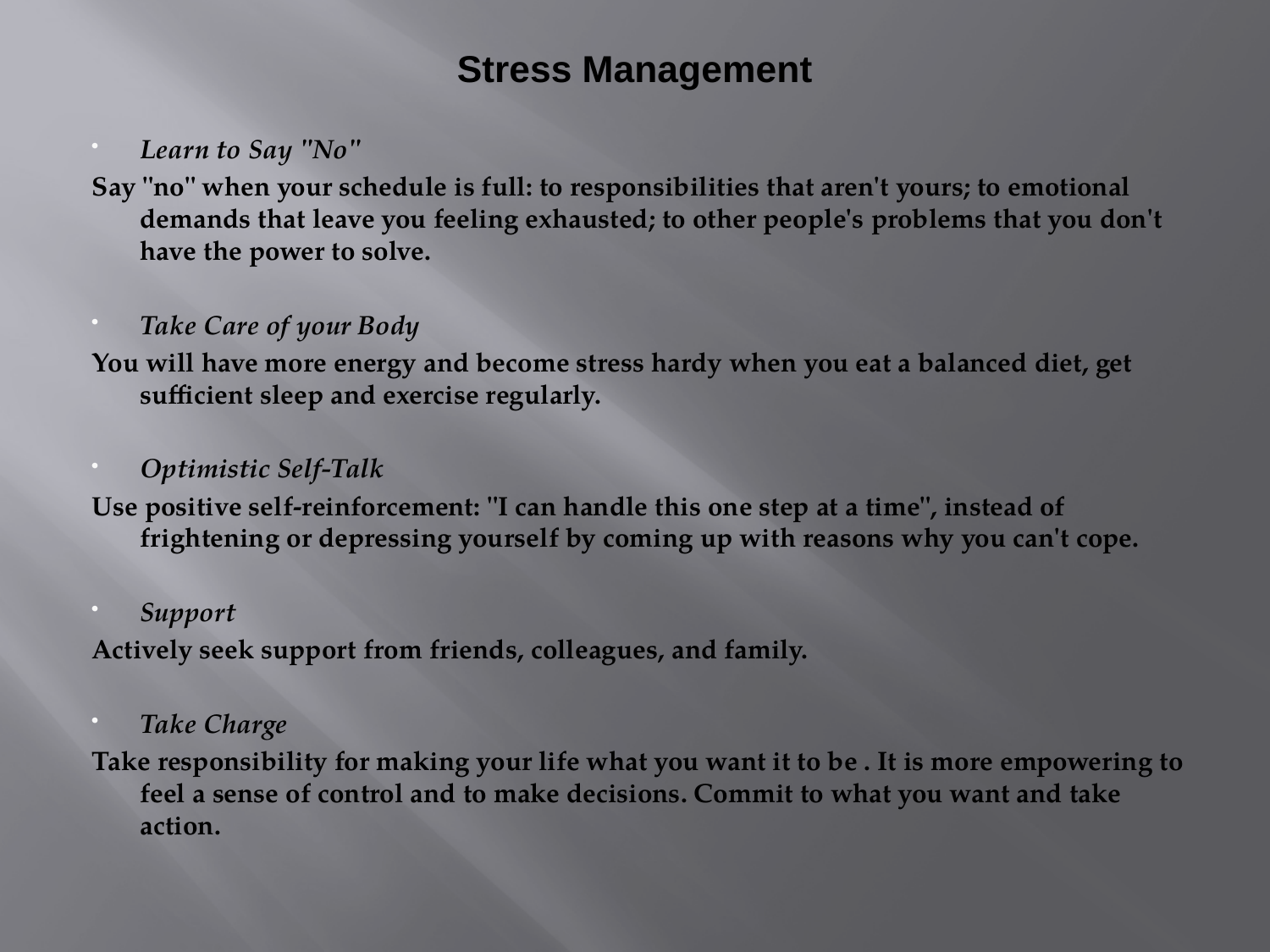

# Stress Management
Learn to Say "No"
Say "no" when your schedule is full: to responsibilities that aren't yours; to emotional demands that leave you feeling exhausted; to other people's problems that you don't have the power to solve.

Take Care of your Body
You will have more energy and become stress hardy when you eat a balanced diet, get sufficient sleep and exercise regularly.

Optimistic Self-Talk
Use positive self-reinforcement: "I can handle this one step at a time", instead of frightening or depressing yourself by coming up with reasons why you can't cope.

Support
Actively seek support from friends, colleagues, and family.

Take Charge
Take responsibility for making your life what you want it to be . It is more empowering to feel a sense of control and to make decisions. Commit to what you want and take action.